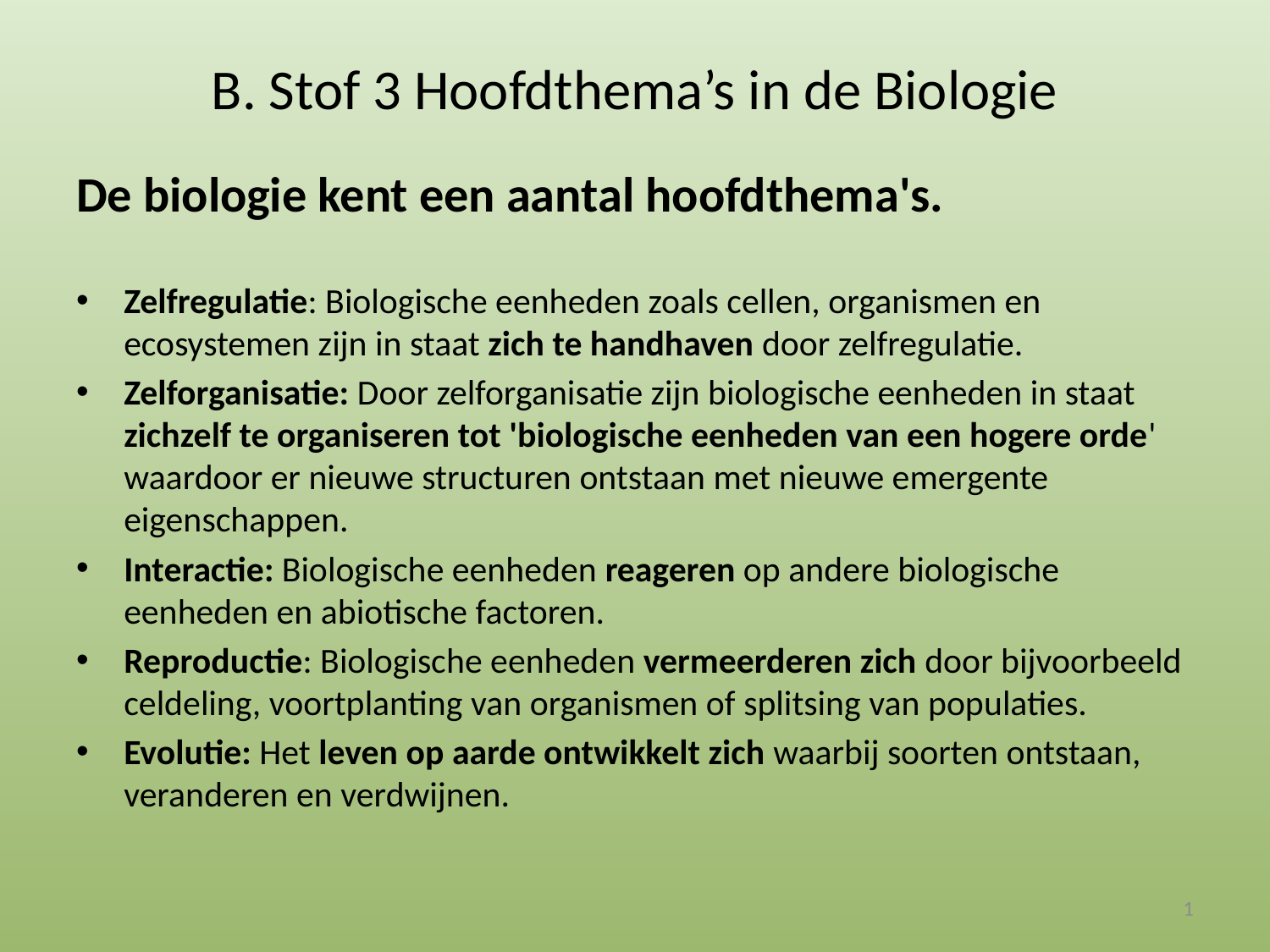

# B. Stof 3 Hoofdthema’s in de Biologie
De biologie kent een aantal hoofdthema's.

Zelfregulatie: Biologische eenheden zoals cellen, organismen en ecosystemen zijn in staat zich te handhaven door zelfregulatie.
Zelforganisatie: Door zelforganisatie zijn biologische eenheden in staat zichzelf te organiseren tot 'biologische eenheden van een hogere orde' waardoor er nieuwe structuren ontstaan met nieuwe emergente eigenschappen.
Interactie: Biologische eenheden reageren op andere biologische eenheden en abiotische factoren.
Reproductie: Biologische eenheden vermeerderen zich door bijvoorbeeld celdeling, voortplanting van organismen of splitsing van populaties.
Evolutie: Het leven op aarde ontwikkelt zich waarbij soorten ontstaan, veranderen en verdwijnen.
1